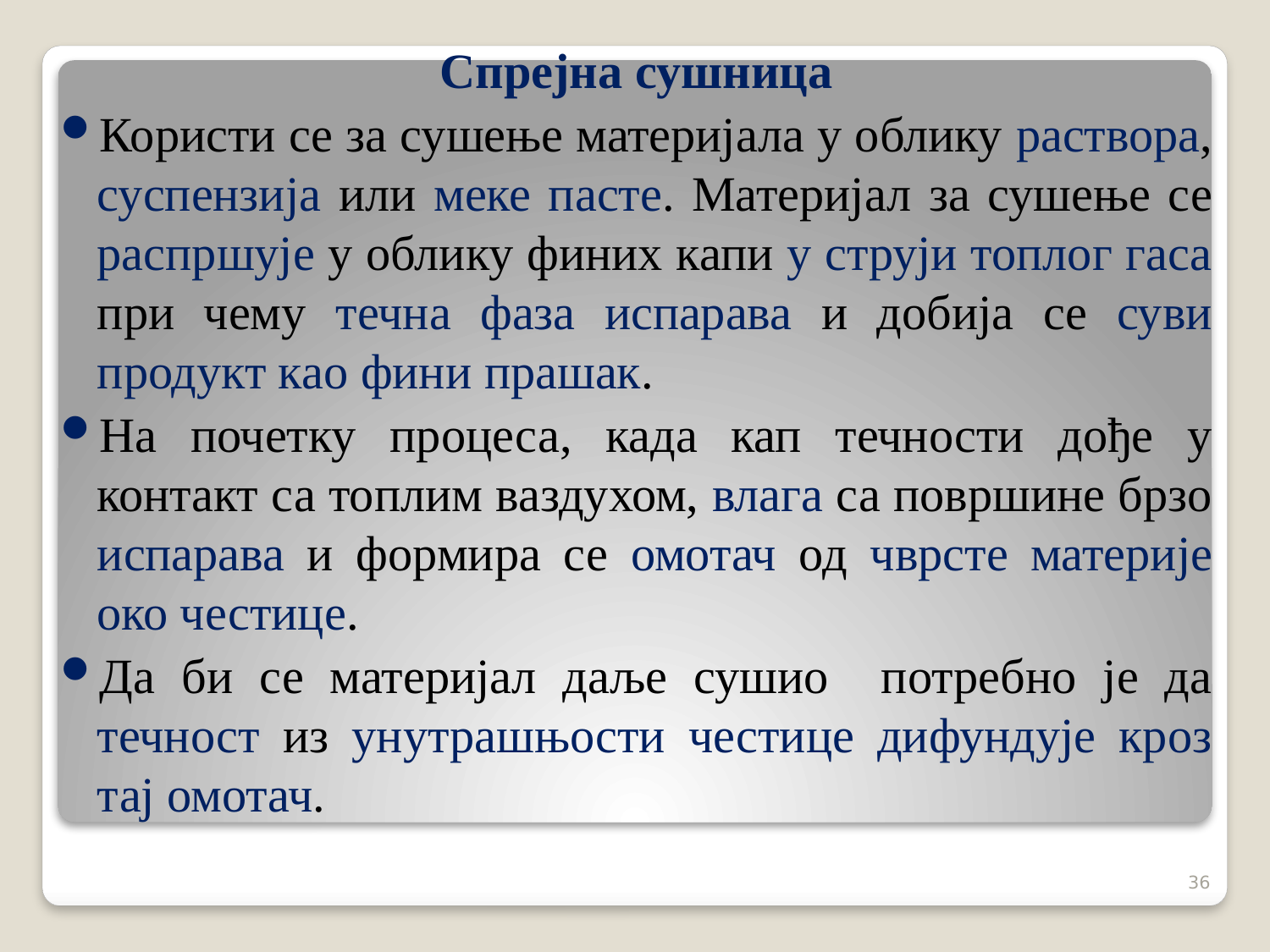

Спрејна сушница
Користи се за сушење материјала у облику раствора, суспензија или меке пасте. Материјал за сушење се распршује у облику финих капи у струји топлог гаса при чему течна фаза испарава и добија се суви продукт као фини прашак.
На почетку процеса, када кап течности дође у контакт са топлим ваздухом, влага са површине брзо испарава и формира се омотач од чврсте материје око честице.
Да би се материјал даље сушио  потребно је да течност из унутрашњости честице дифундује кроз тај омотач.
36